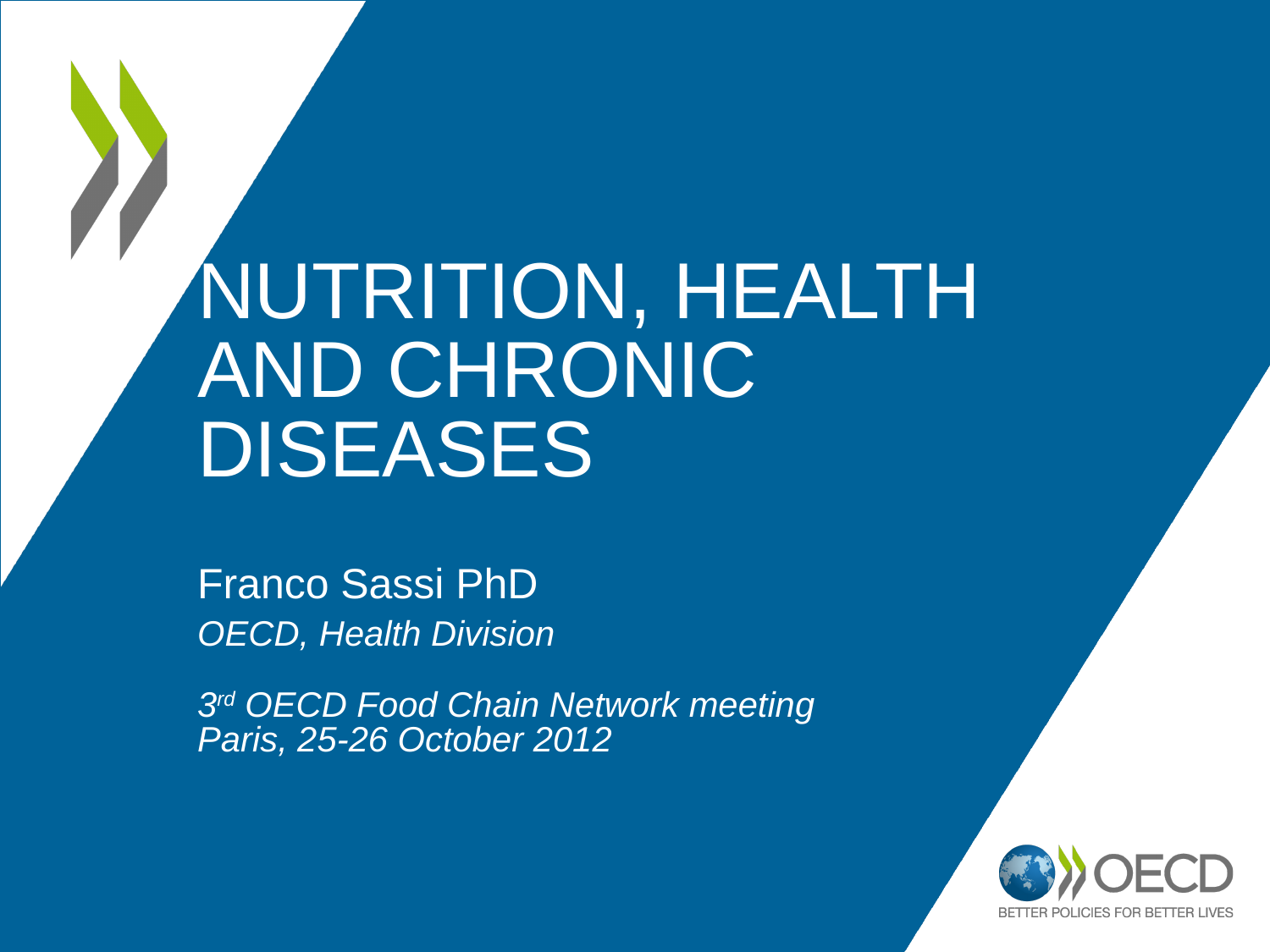

# Nutrition, Health and Chronic Diseases
Franco Sassi PhD
OECD, Health Division

3rd OECD Food Chain Network meeting
Paris, 25-26 October 2012